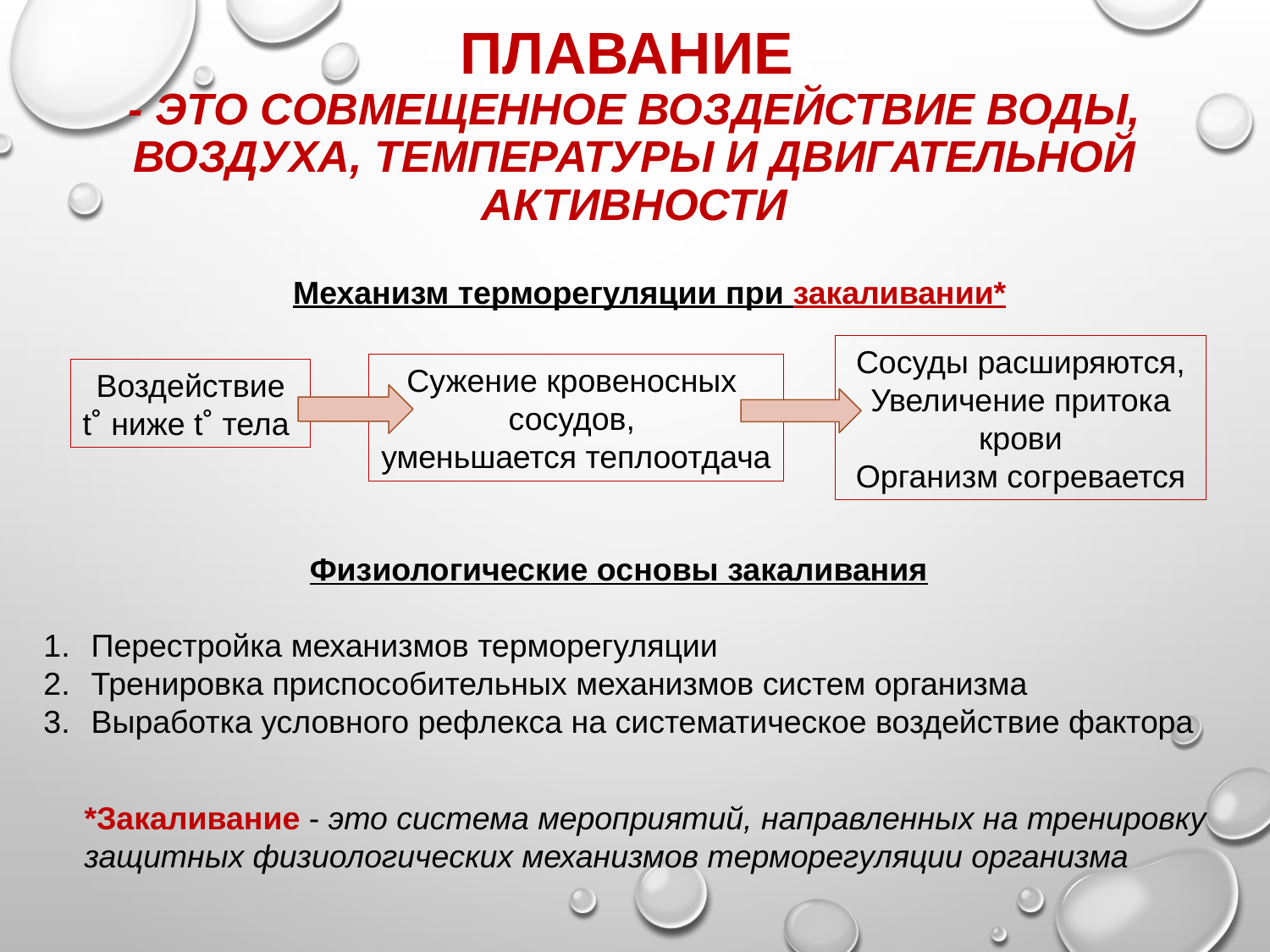

# Плавание - это совмещенное воздействие воды, воздуха, температуры и двигательной активности
Механизм терморегуляции при закаливании*
Сосуды расширяются,
Увеличение притока крови
Организм согревается
Сужение кровеносных
сосудов,
уменьшается теплоотдача
Воздействие
t˚ ниже t˚ тела

Физиологические основы закаливания

Перестройка механизмов терморегуляции
Тренировка приспособительных механизмов систем организма
Выработка условного рефлекса на систематическое воздействие фактора
*Закаливание - это система мероприятий, направленных на тренировку
защитных физиологических механизмов терморегуляции организма